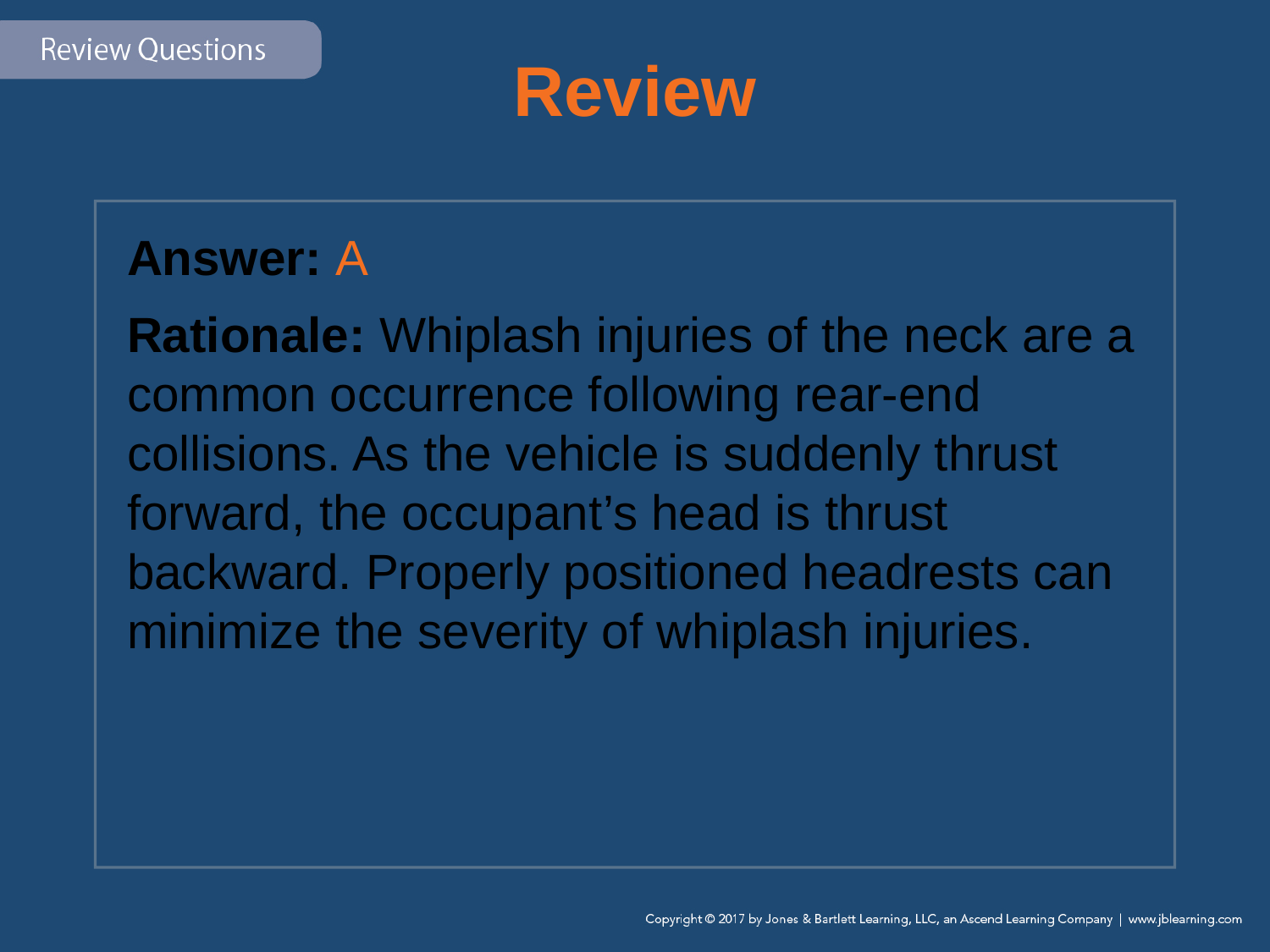

# Review
Answer: A
Rationale: Whiplash injuries of the neck are a common occurrence following rear-end collisions. As the vehicle is suddenly thrust forward, the occupant’s head is thrust backward. Properly positioned headrests can minimize the severity of whiplash injuries.